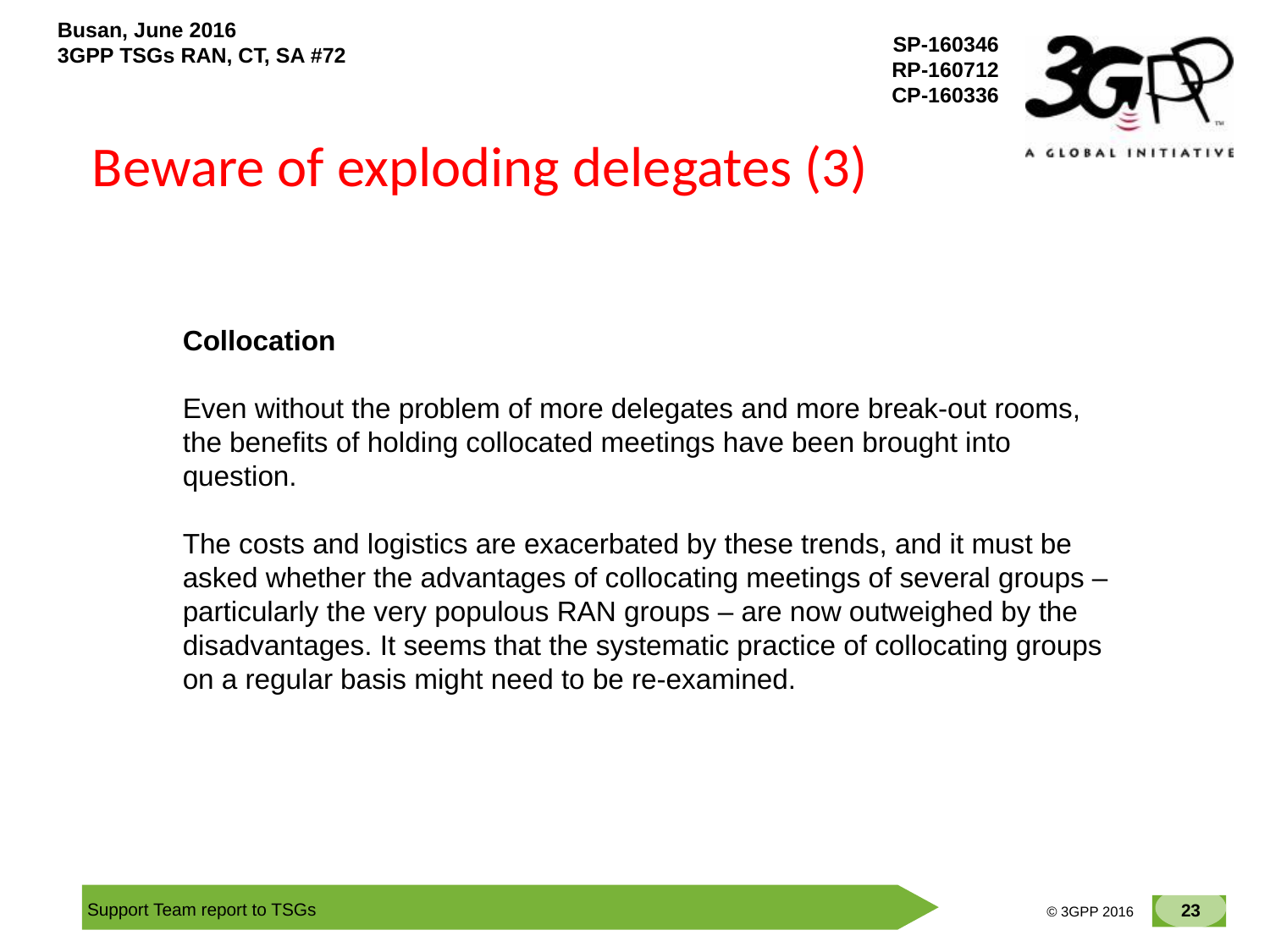

# Beware of exploding delegates (3)
Collocation

Even without the problem of more delegates and more break-out rooms, the benefits of holding collocated meetings have been brought into question.

The costs and logistics are exacerbated by these trends, and it must be asked whether the advantages of collocating meetings of several groups – particularly the very populous RAN groups – are now outweighed by the disadvantages. It seems that the systematic practice of collocating groups on a regular basis might need to be re-examined.